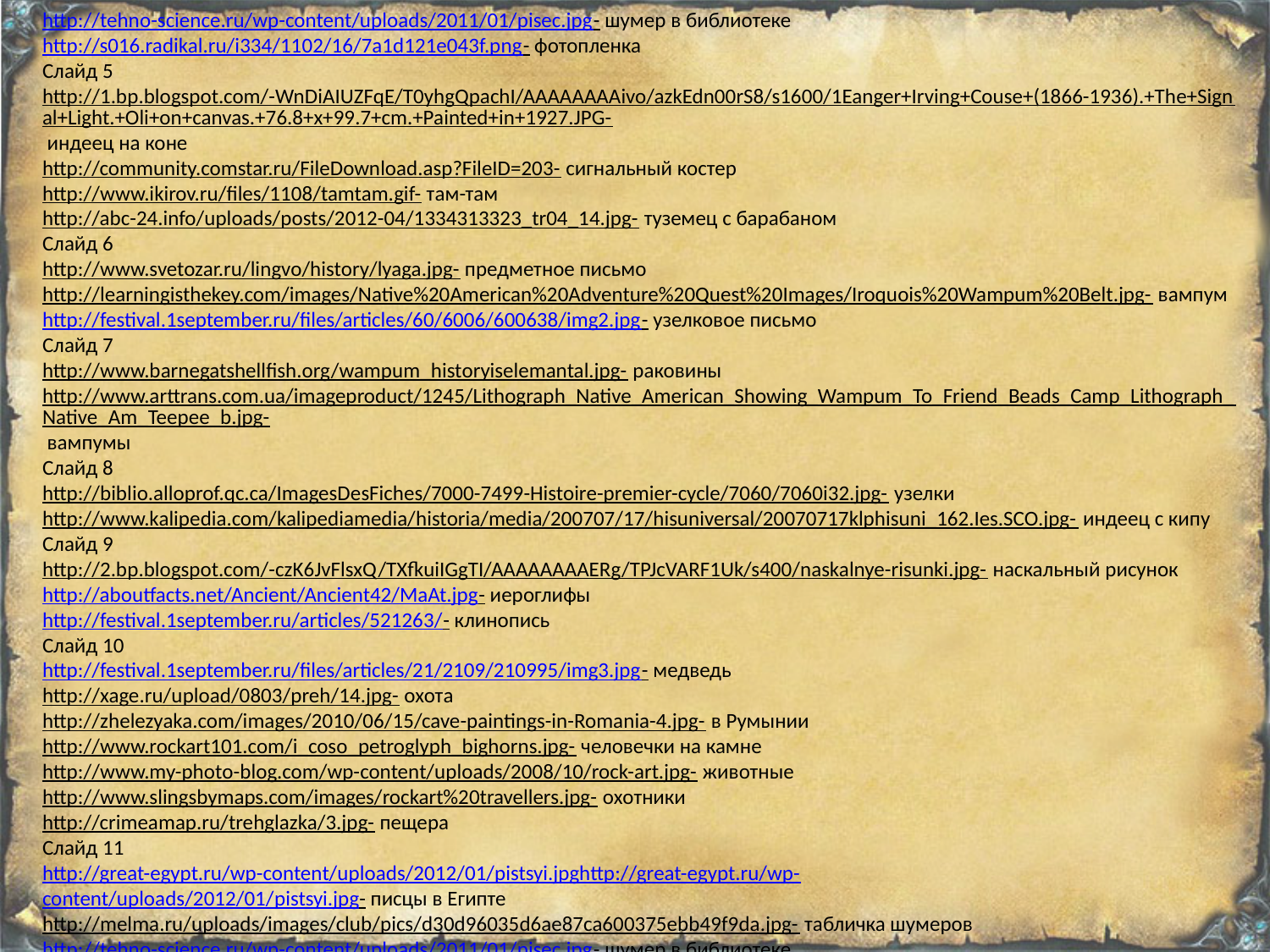

http://tehno-science.ru/wp-content/uploads/2011/01/pisec.jpg- шумер в библиотеке
http://s016.radikal.ru/i334/1102/16/7a1d121e043f.png- фотопленка
Слайд 5
http://1.bp.blogspot.com/-WnDiAIUZFqE/T0yhgQpachI/AAAAAAAAivo/azkEdn00rS8/s1600/1Eanger+Irving+Couse+(1866-1936).+The+Signal+Light.+Oli+on+canvas.+76.8+x+99.7+cm.+Painted+in+1927.JPG- индеец на коне
http://community.comstar.ru/FileDownload.asp?FileID=203- сигнальный костер
http://www.ikirov.ru/files/1108/tamtam.gif- там-там
http://abc-24.info/uploads/posts/2012-04/1334313323_tr04_14.jpg- туземец с барабаном
Слайд 6
http://www.svetozar.ru/lingvo/history/lyaga.jpg- предметное письмо
http://learningisthekey.com/images/Native%20American%20Adventure%20Quest%20Images/Iroquois%20Wampum%20Belt.jpg- вампум
http://festival.1september.ru/files/articles/60/6006/600638/img2.jpg- узелковое письмо
Слайд 7
http://www.barnegatshellfish.org/wampum_historyiselemantal.jpg- раковины
http://www.arttrans.com.ua/imageproduct/1245/Lithograph_Native_American_Showing_Wampum_To_Friend_Beads_Camp_Lithograph_Native_Am_Teepee_b.jpg- вампумы
Слайд 8
http://biblio.alloprof.qc.ca/ImagesDesFiches/7000-7499-Histoire-premier-cycle/7060/7060i32.jpg- узелки
http://www.kalipedia.com/kalipediamedia/historia/media/200707/17/hisuniversal/20070717klphisuni_162.Ies.SCO.jpg- индеец с кипу
Слайд 9
http://2.bp.blogspot.com/-czK6JvFlsxQ/TXfkuiIGgTI/AAAAAAAAERg/TPJcVARF1Uk/s400/naskalnye-risunki.jpg- наскальный рисунок
http://aboutfacts.net/Ancient/Ancient42/MaAt.jpg- иероглифы
http://festival.1september.ru/articles/521263/- клинопись
Слайд 10
http://festival.1september.ru/files/articles/21/2109/210995/img3.jpg- медведь
http://xage.ru/upload/0803/preh/14.jpg- охота
http://zhelezyaka.com/images/2010/06/15/cave-paintings-in-Romania-4.jpg- в Румынии
http://www.rockart101.com/i_coso_petroglyph_bighorns.jpg- человечки на камне
http://www.my-photo-blog.com/wp-content/uploads/2008/10/rock-art.jpg- животные
http://www.slingsbymaps.com/images/rockart%20travellers.jpg- охотники
http://crimeamap.ru/trehglazka/3.jpg- пещера
Слайд 11
http://great-egypt.ru/wp-content/uploads/2012/01/pistsyi.jpghttp://great-egypt.ru/wp-
content/uploads/2012/01/pistsyi.jpg- писцы в Египте
http://melma.ru/uploads/images/club/pics/d30d96035d6ae87ca600375ebb49f9da.jpg- табличка шумеров
http://tehno-science.ru/wp-content/uploads/2011/01/pisec.jpg- шумер в библиотеке
http://festival.1september.ru/articles/594983/- иероглифы